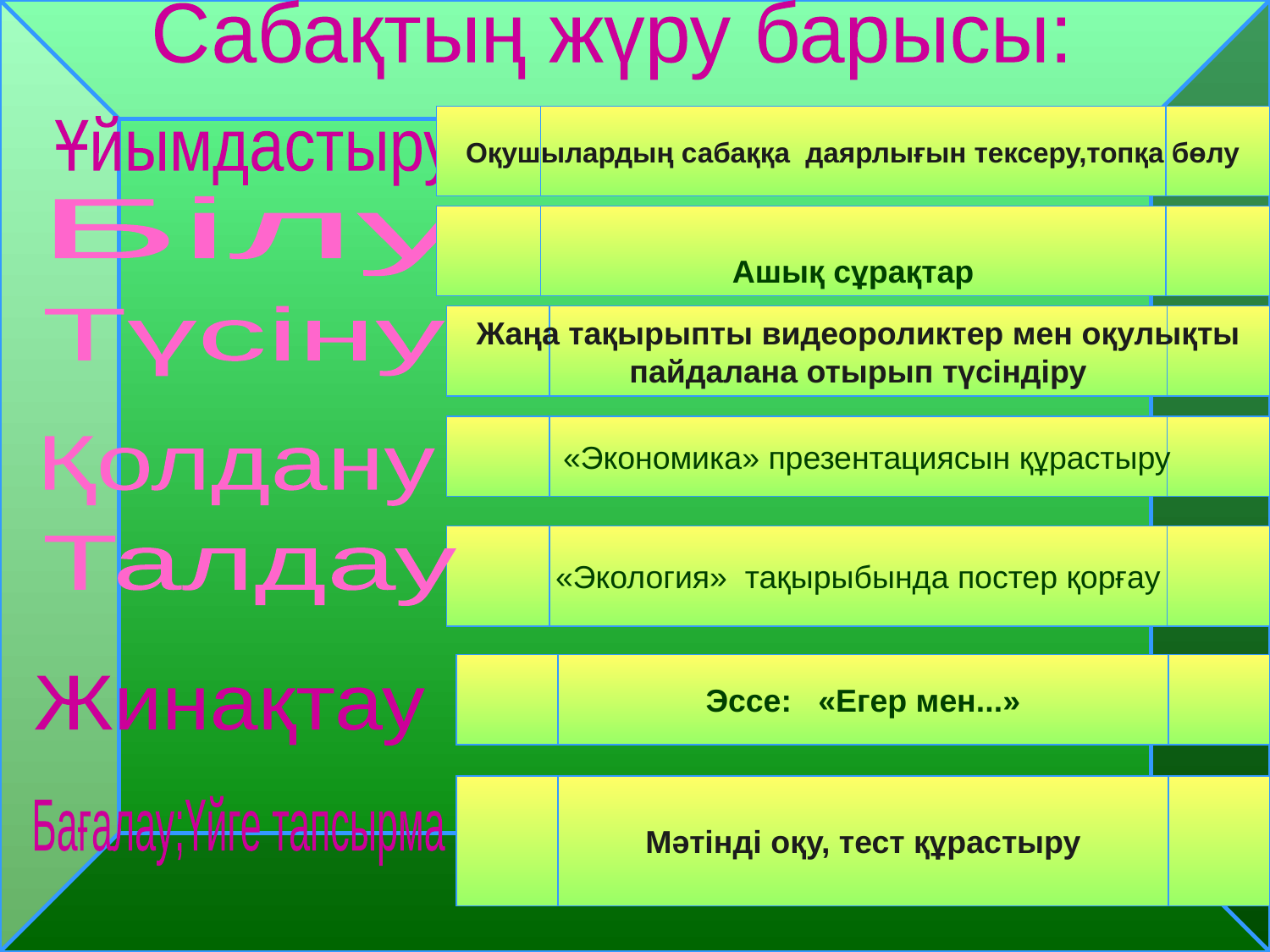

Сабақтың жүру барысы:
#
Оқушылардың сабаққа  даярлығын тексеру,топқа бөлу
Ұйымдастыру
Білу

Ашық сұрақтар

Түсіну
Жаңа тақырыпты видеороликтер мен оқулықты
пайдалана отырып түсіндіру
  «Экономика» презентациясын құрастыру
Қолдану
«Экология»  тақырыбында постер қорғау
Талдау
Эссе:   «Егер мен...»
Жинақтау
Мәтінді оқу, тест құрастыру
Бағалау;Үйге тапсырма